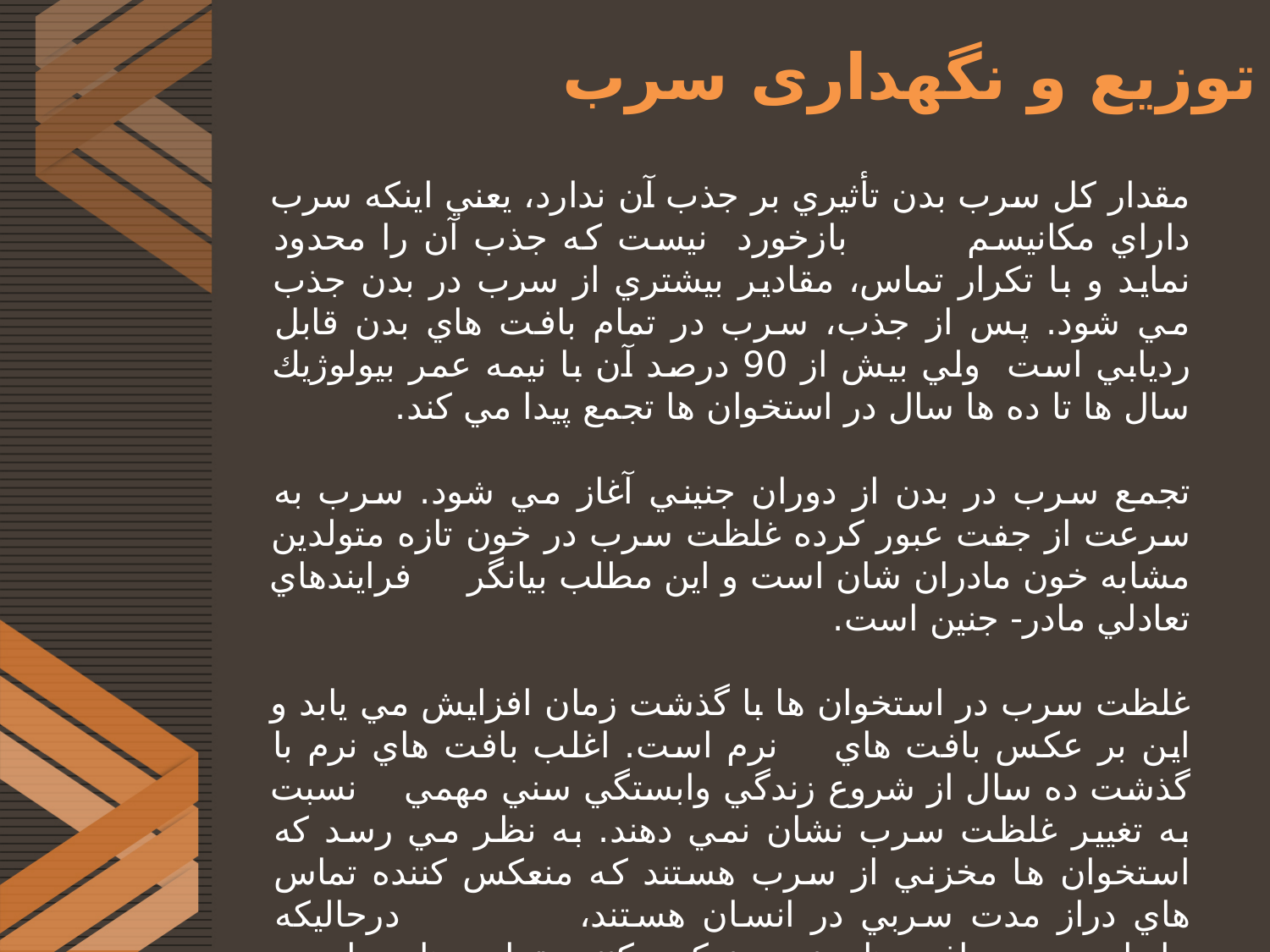

# توزیع و نگهداری سرب
مقدار كل سرب بدن تأثيري بر جذب آن ندارد، يعني اينکه سرب داراي مکانيسم        بازخورد  نيست كه جذب آن را محدود نمايد و با تکرار تماس، مقادير بيشتري از سرب در بدن جذب مي شود. پس از جذب، سرب در تمام بافت هاي بدن قابل رديابي است  ولي بيش از 90 درصد آن با نيمه عمر بيولوژيك سال ها تا ده ها سال در استخوان ها تجمع پيدا مي كند.

تجمع سرب در بدن از دوران جنيني آغاز مي شود. سرب به سرعت از جفت عبور كرده غلظت سرب در خون تازه متولدين مشابه خون مادران شان است و اين مطلب بيانگر     فرايندهاي تعادلي مادر- جنين است.

غلظت سرب در استخوان ها با گذشت زمان افزايش مي يابد و اين بر عکس بافت هاي    نرم است. اغلب بافت هاي نرم با گذشت ده سال از شروع زندگي وابستگي سني مهمي    نسبت به تغيير غلظت سرب نشان نمي دهند. به نظر مي رسد كه استخوان ها مخزني از سرب هستند كه منعکس كننده تماس هاي دراز مدت سربي در انسان هستند،           درحاليکه مايعات بدن و بافت هاي نرم منعکس كننده تماس هاي جاري و كوتاه مدت با آلودگي هاي سربي مي باشند.